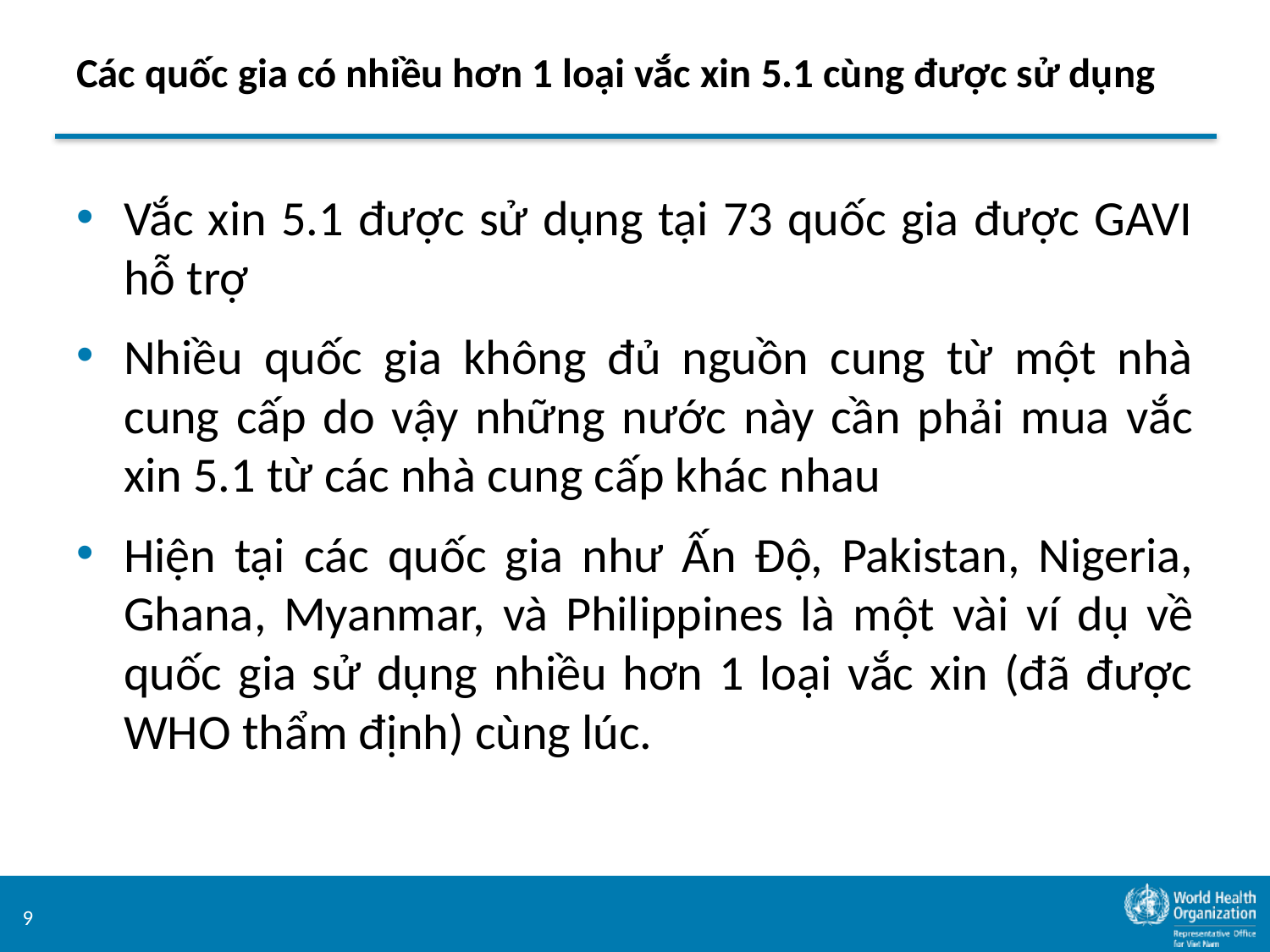

# Các quốc gia có nhiều hơn 1 loại vắc xin 5.1 cùng được sử dụng
Vắc xin 5.1 được sử dụng tại 73 quốc gia được GAVI hỗ trợ
Nhiều quốc gia không đủ nguồn cung từ một nhà cung cấp do vậy những nước này cần phải mua vắc xin 5.1 từ các nhà cung cấp khác nhau
Hiện tại các quốc gia như Ấn Độ, Pakistan, Nigeria, Ghana, Myanmar, và Philippines là một vài ví dụ về quốc gia sử dụng nhiều hơn 1 loại vắc xin (đã được WHO thẩm định) cùng lúc.
9